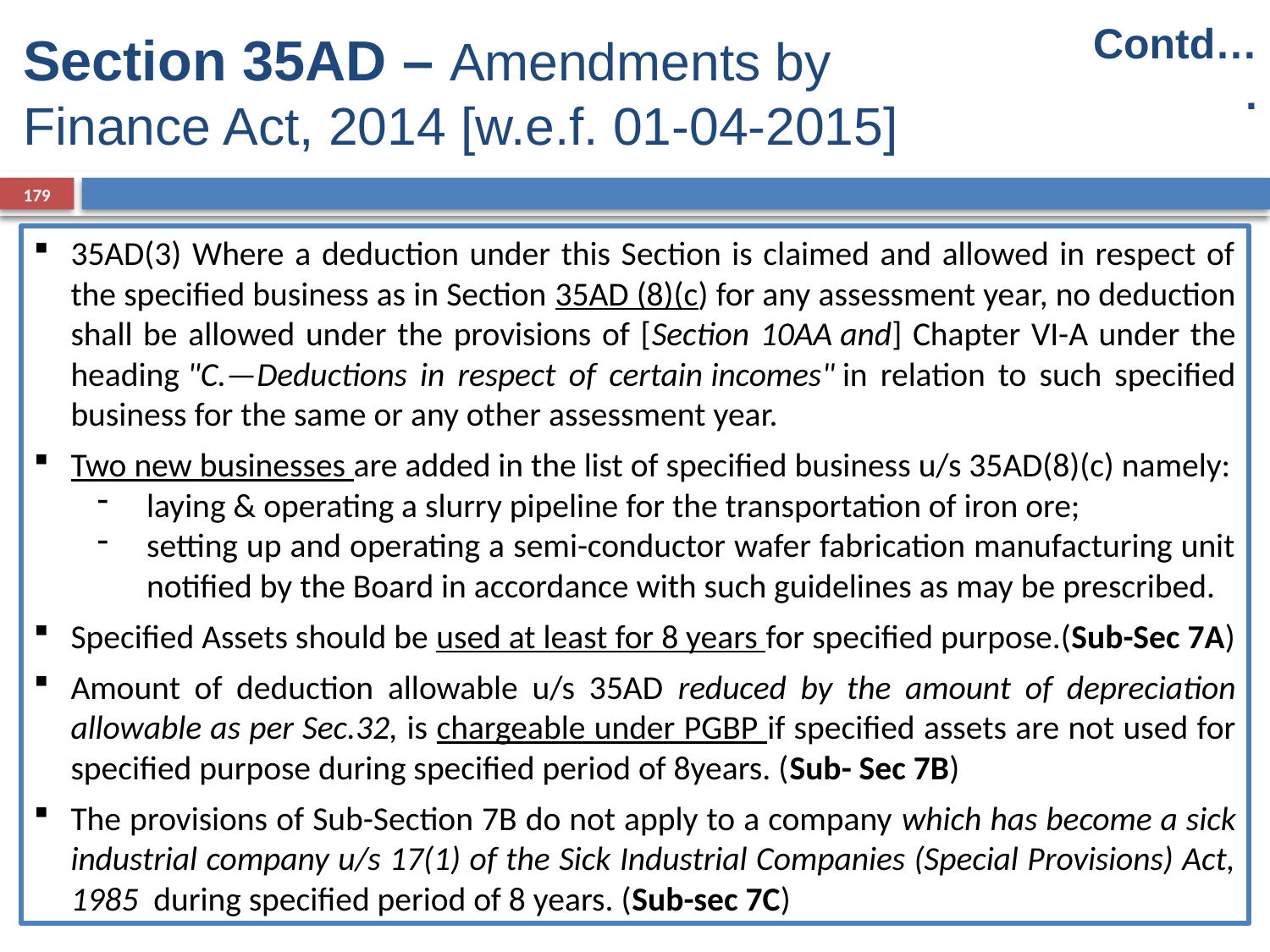

# Section 35AD – Amendments by Finance Act, 2014 [w.e.f. 01-04-2015]
Contd….
179
35AD(3) Where a deduction under this Section is claimed and allowed in respect of the specified business as in Section 35AD (8)(c) for any assessment year, no deduction shall be allowed under the provisions of [Section 10AA and] Chapter VI-A under the heading "C.—Deductions in respect of certain incomes" in relation to such specified business for the same or any other assessment year.
Two new businesses are added in the list of specified business u/s 35AD(8)(c) namely:
laying & operating a slurry pipeline for the transportation of iron ore;
setting up and operating a semi-conductor wafer fabrication manufacturing unit notified by the Board in accordance with such guidelines as may be prescribed.
Specified Assets should be used at least for 8 years for specified purpose.(Sub-Sec 7A)
Amount of deduction allowable u/s 35AD reduced by the amount of depreciation allowable as per Sec.32, is chargeable under PGBP if specified assets are not used for specified purpose during specified period of 8years. (Sub- Sec 7B)
The provisions of Sub-Section 7B do not apply to a company which has become a sick industrial company u/s 17(1) of the Sick Industrial Companies (Special Provisions) Act, 1985  during specified period of 8 years. (Sub-sec 7C)